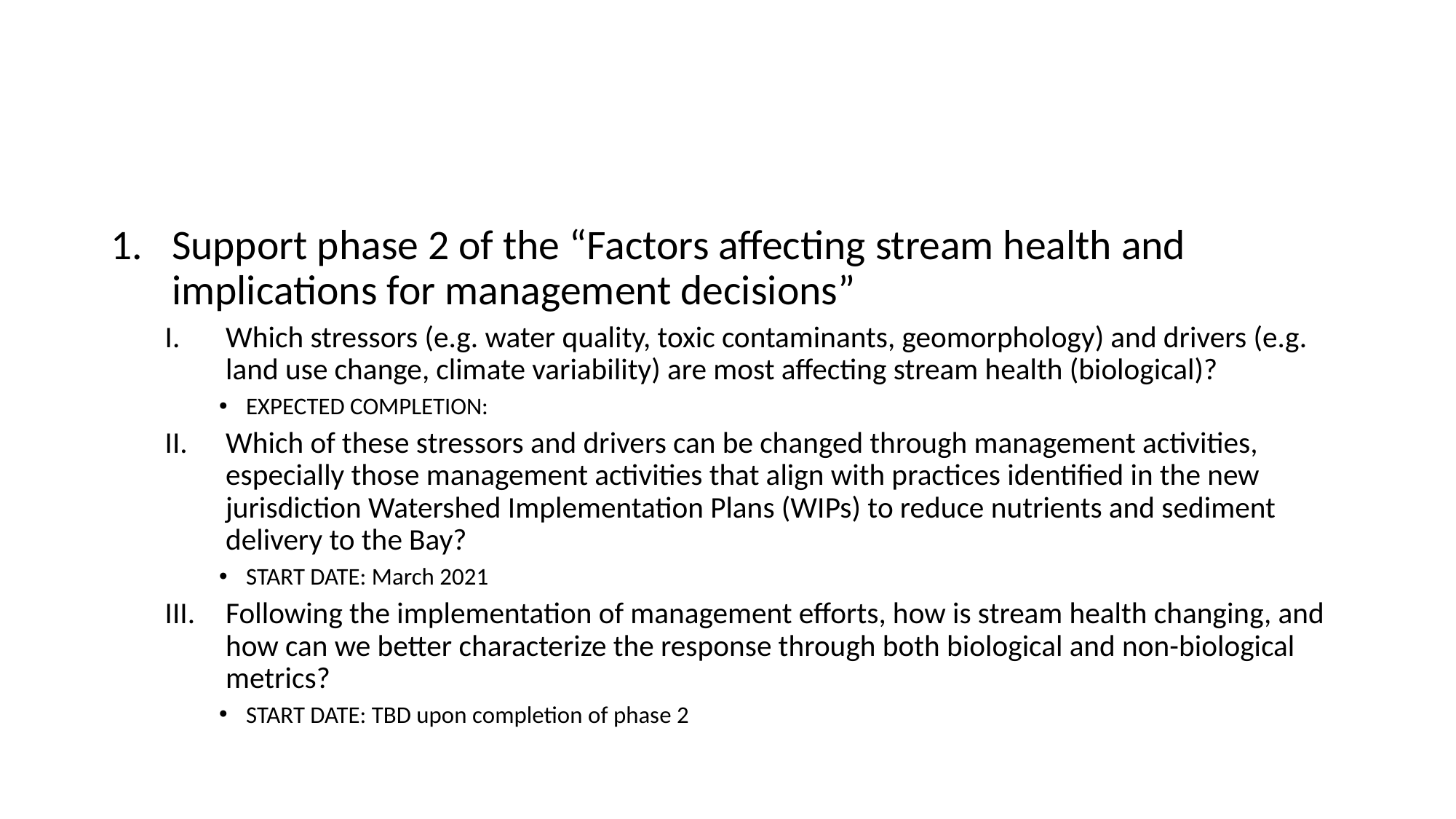

#
Support phase 2 of the “Factors affecting stream health and implications for management decisions”
Which stressors (e.g. water quality, toxic contaminants, geomorphology) and drivers (e.g. land use change, climate variability) are most affecting stream health (biological)?
EXPECTED COMPLETION:
Which of these stressors and drivers can be changed through management activities, especially those management activities that align with practices identified in the new jurisdiction Watershed Implementation Plans (WIPs) to reduce nutrients and sediment delivery to the Bay?
START DATE: March 2021
Following the implementation of management efforts, how is stream health changing, and how can we better characterize the response through both biological and non-biological metrics?
START DATE: TBD upon completion of phase 2